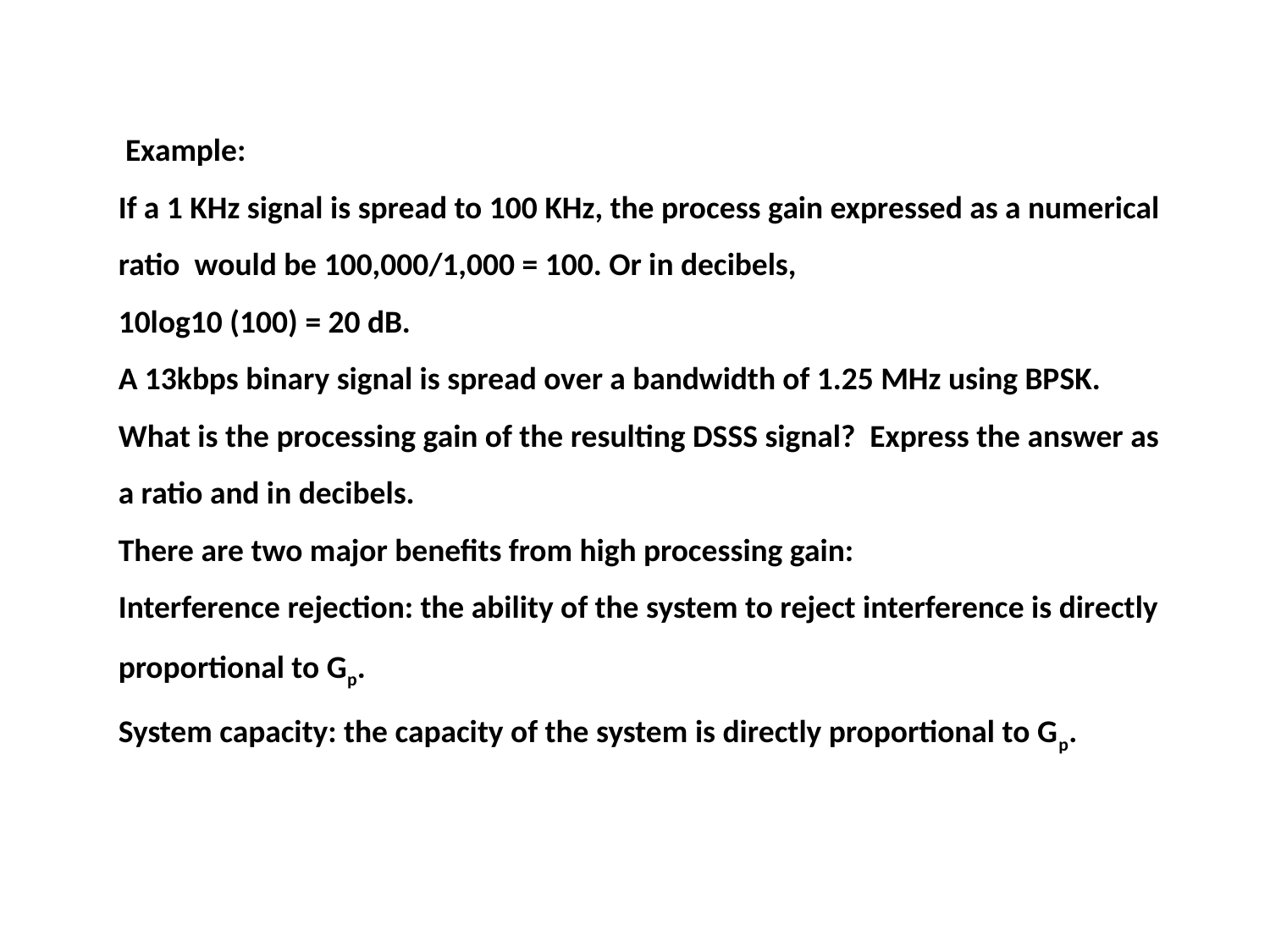

Example:
If a 1 KHz signal is spread to 100 KHz, the process gain expressed as a numerical ratio  would be 100,000/1,000 = 100. Or in decibels,
10log10 (100) = 20 dB.
A 13kbps binary signal is spread over a bandwidth of 1.25 MHz using BPSK.  What is the processing gain of the resulting DSSS signal?  Express the answer as a ratio and in decibels.
There are two major benefits from high processing gain:
Interference rejection: the ability of the system to reject interference is directly proportional to Gp.
System capacity: the capacity of the system is directly proportional to Gp.